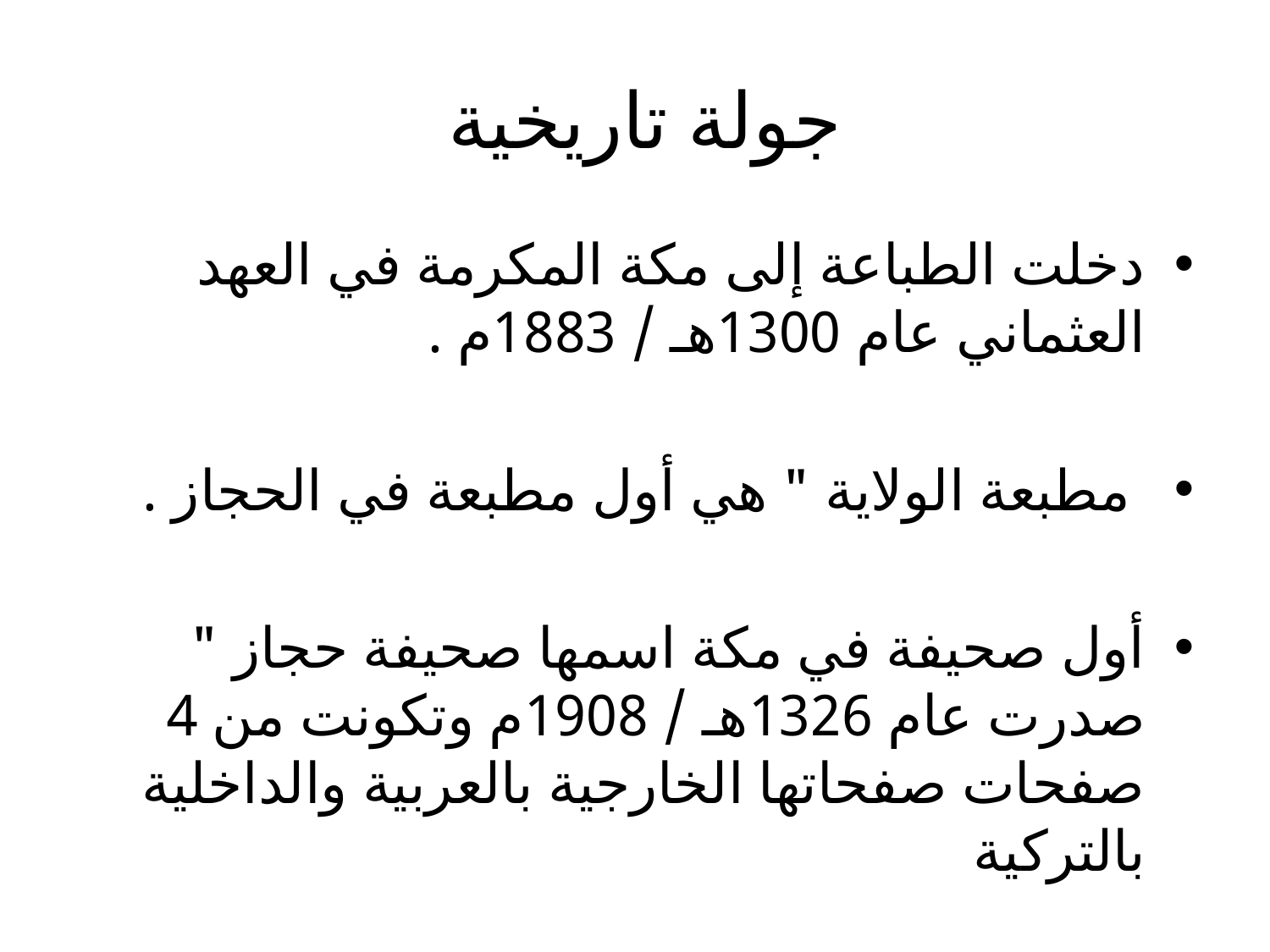

# جولة تاريخية
دخلت الطباعة إلى مكة المكرمة في العهد العثماني عام 1300هـ / 1883م .

 مطبعة الولاية " هي أول مطبعة في الحجاز .

أول صحيفة في مكة اسمها صحيفة حجاز " صدرت عام 1326هـ / 1908م وتكونت من 4 صفحات صفحاتها الخارجية بالعربية والداخلية بالتركية